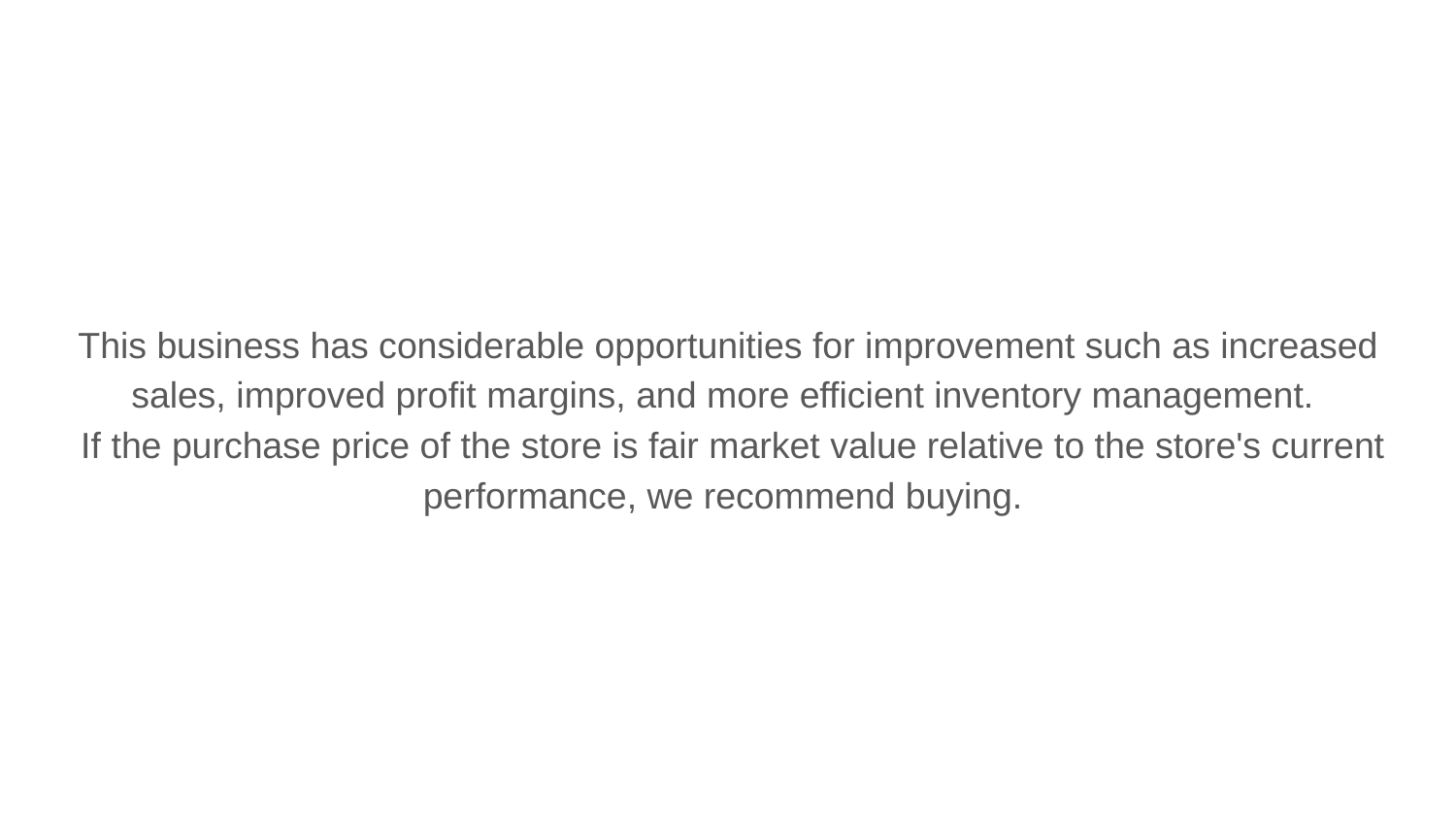

This business has considerable opportunities for improvement such as increased sales, improved profit margins, and more efficient inventory management.
 If the purchase price of the store is fair market value relative to the store's current performance, we recommend buying.